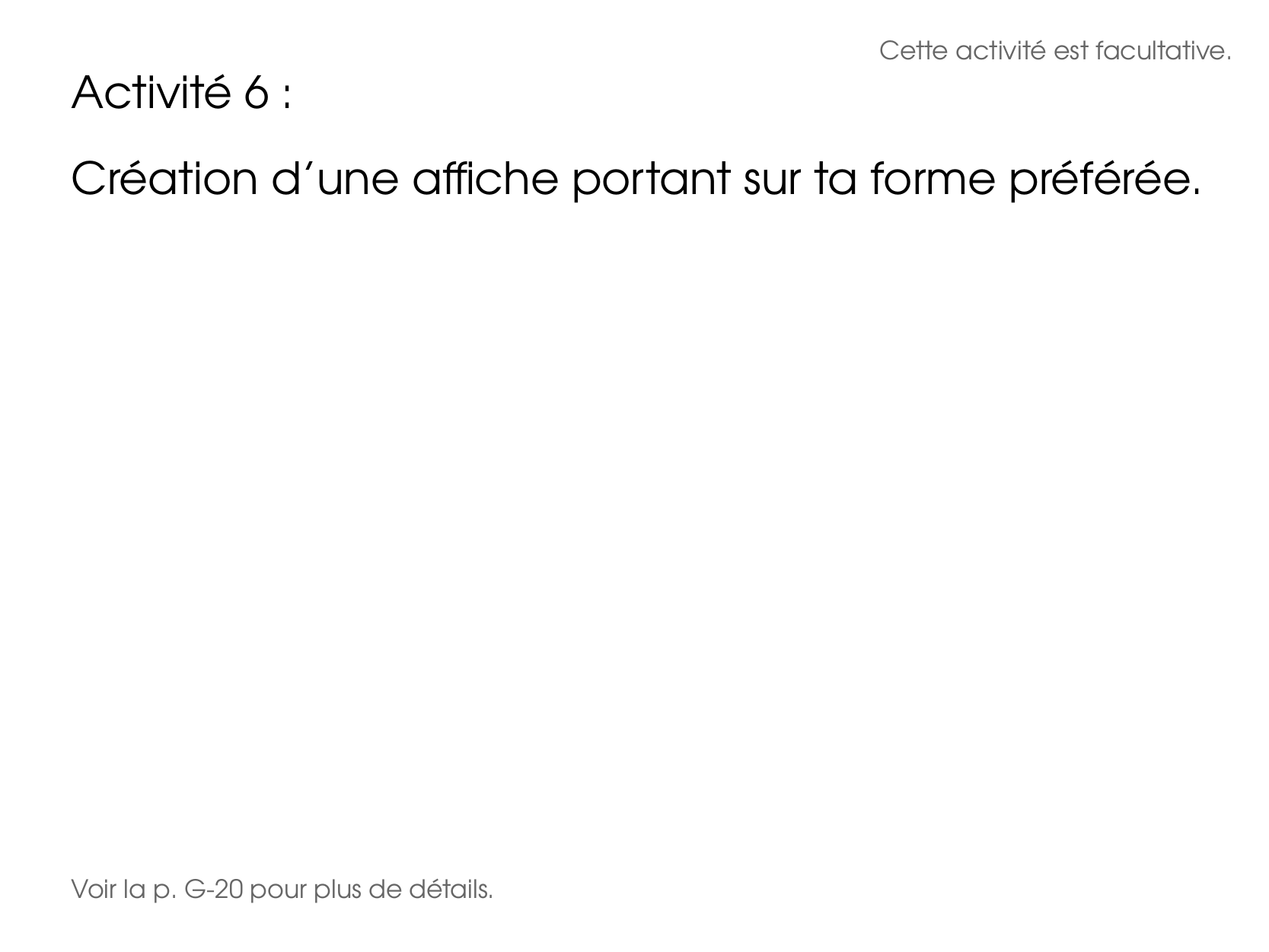

Cette activité est facultative.
Activité 6 :
Création d’une affiche portant sur ta forme préférée.
Voir la p. G-20 pour plus de détails.